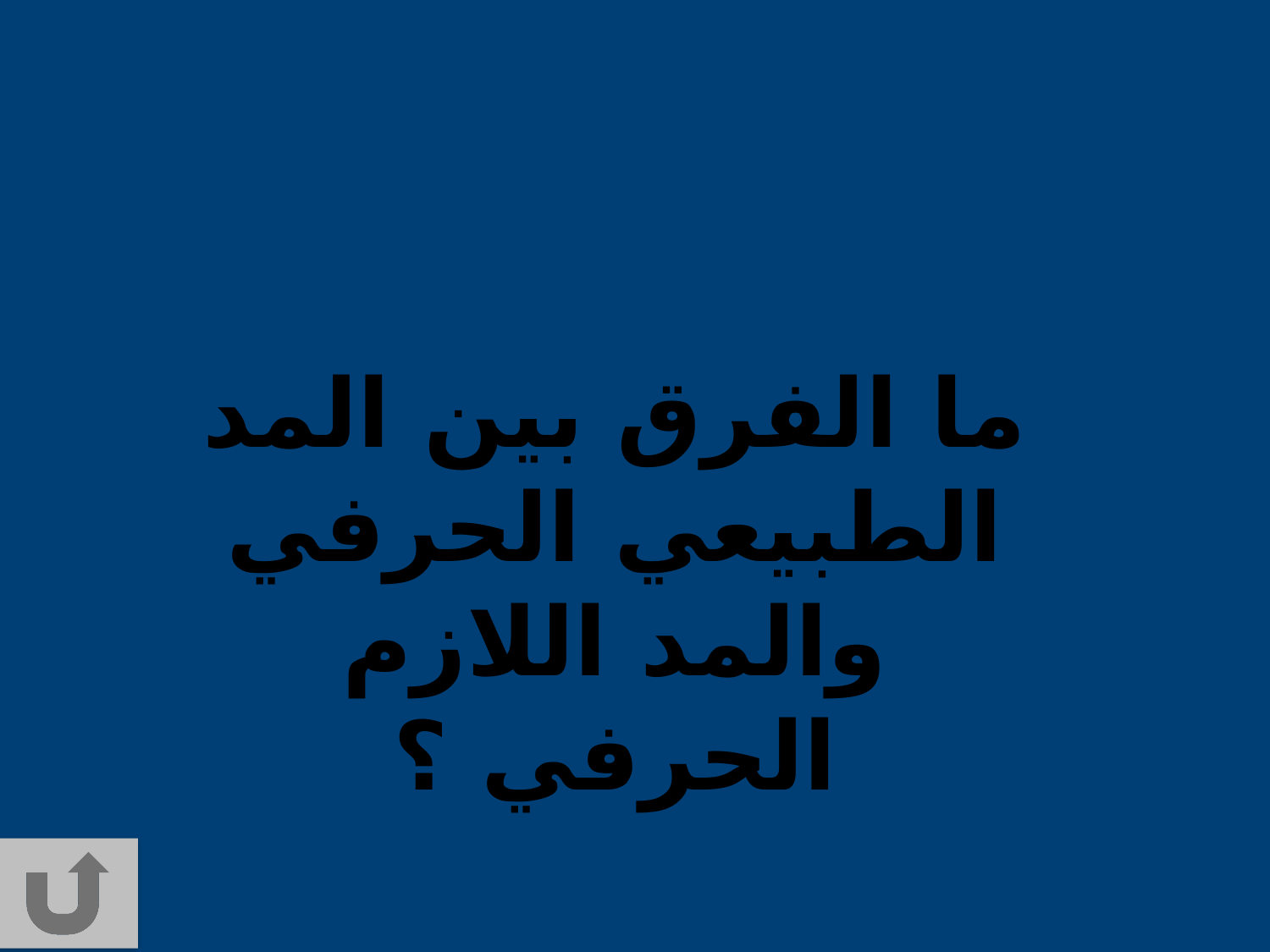

ما الفرق بين المد الطبيعي الحرفي والمد اللازم الحرفي ؟